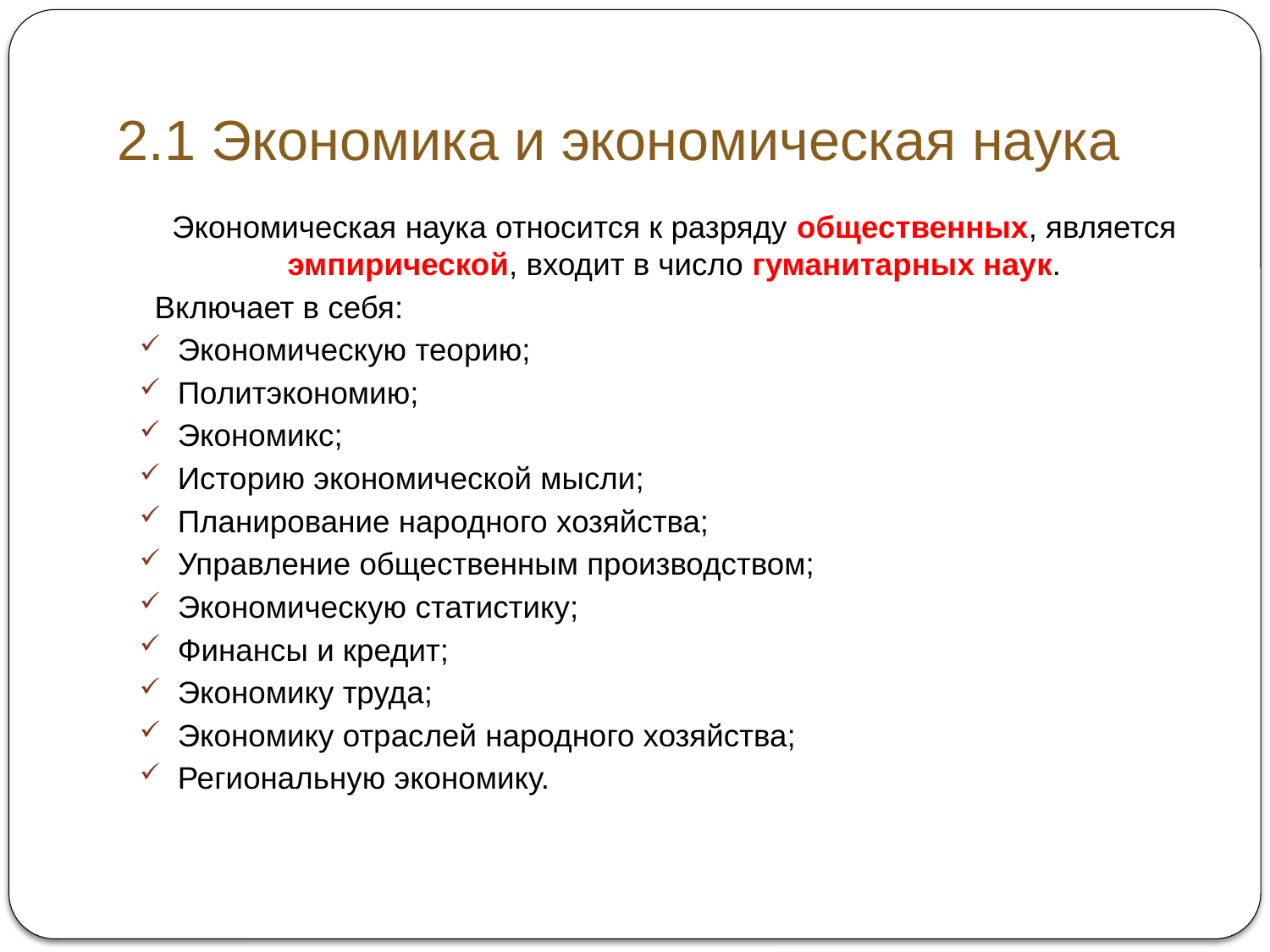

# 2.1 Экономика и экономическая наука
Экономическая наука относится к разряду общественных, является эмпирической, входит в число гуманитарных наук.
Включает в себя:
Экономическую теорию;
Политэкономию;
Экономикс;
Историю экономической мысли;
Планирование народного хозяйства;
Управление общественным производством;
Экономическую статистику;
Финансы и кредит;
Экономику труда;
Экономику отраслей народного хозяйства;
Региональную экономику.